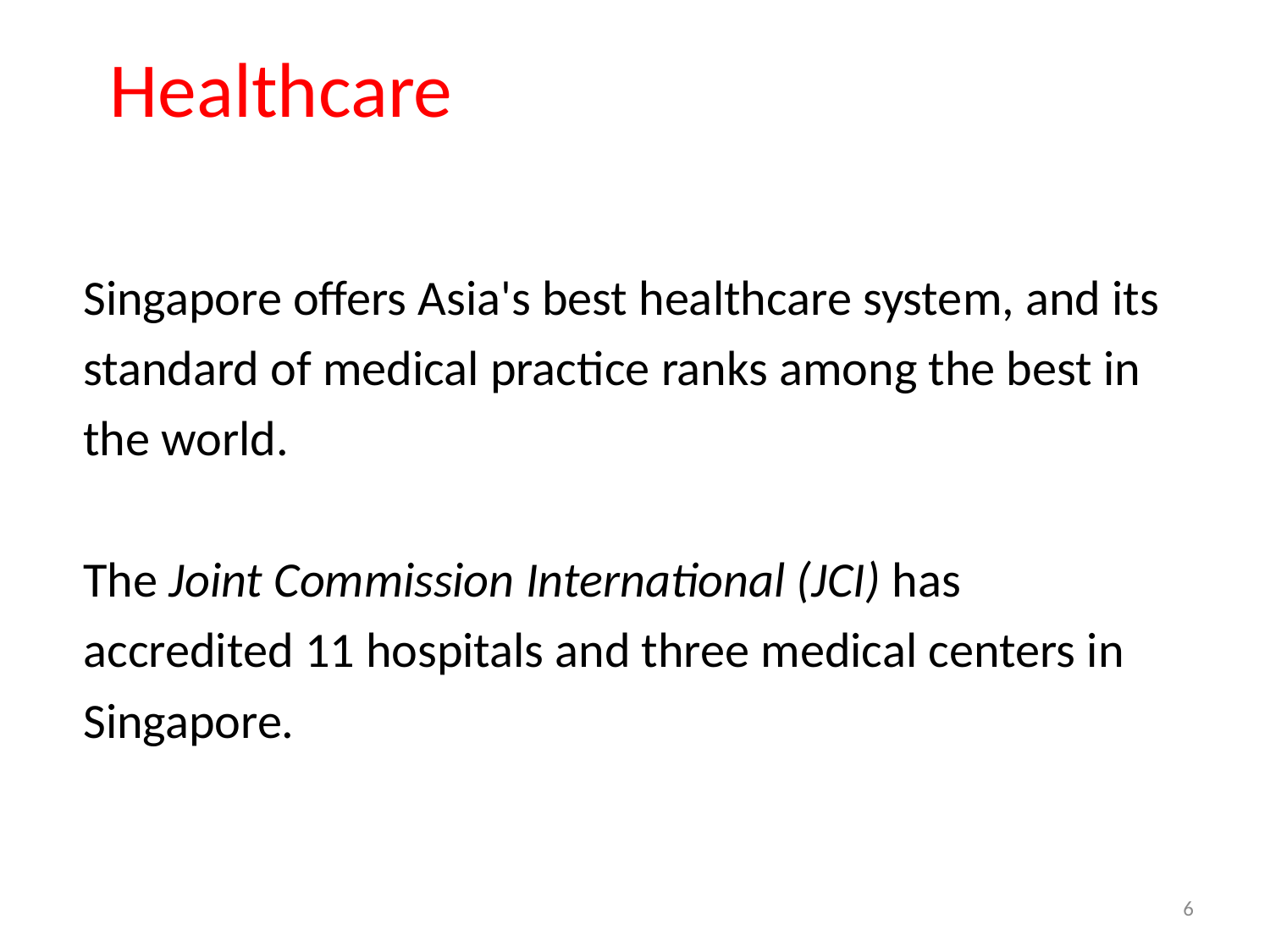

# Healthcare
Singapore offers Asia's best healthcare system, and its standard of medical practice ranks among the best in the world.

The Joint Commission International (JCI) has accredited 11 hospitals and three medical centers in Singapore.
6